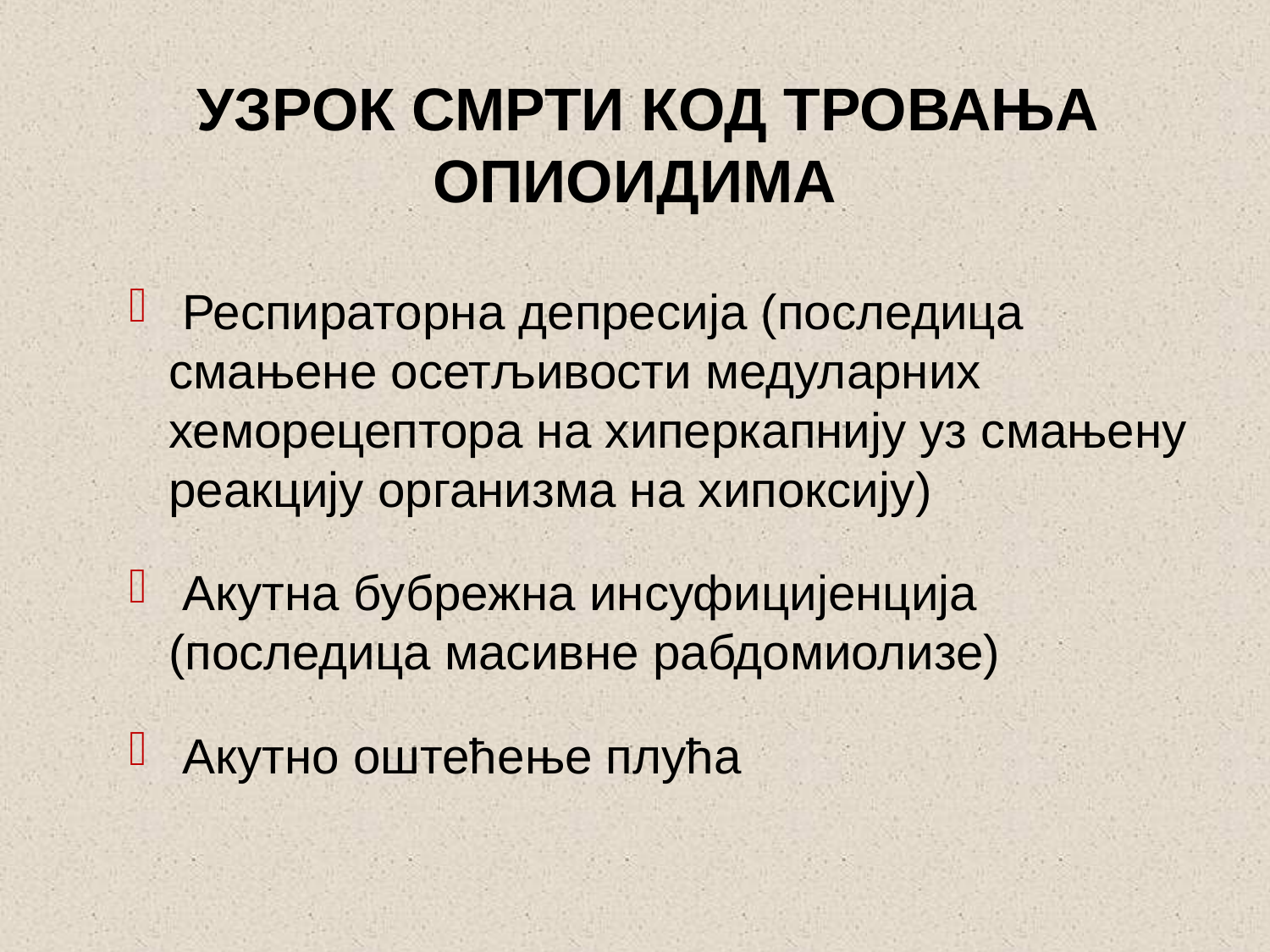

# УЗРОК СМРТИ КОД ТРОВАЊА ОПИОИДИМА

 Респираторна депресија (последица смањене осетљивости медуларних хеморецептора на хиперкапнију уз смањену реакцију организма на хипоксију)

 Акутна бубрежна инсуфицијенција (последица масивне рабдомиолизе)

 Акутно оштећење плућа